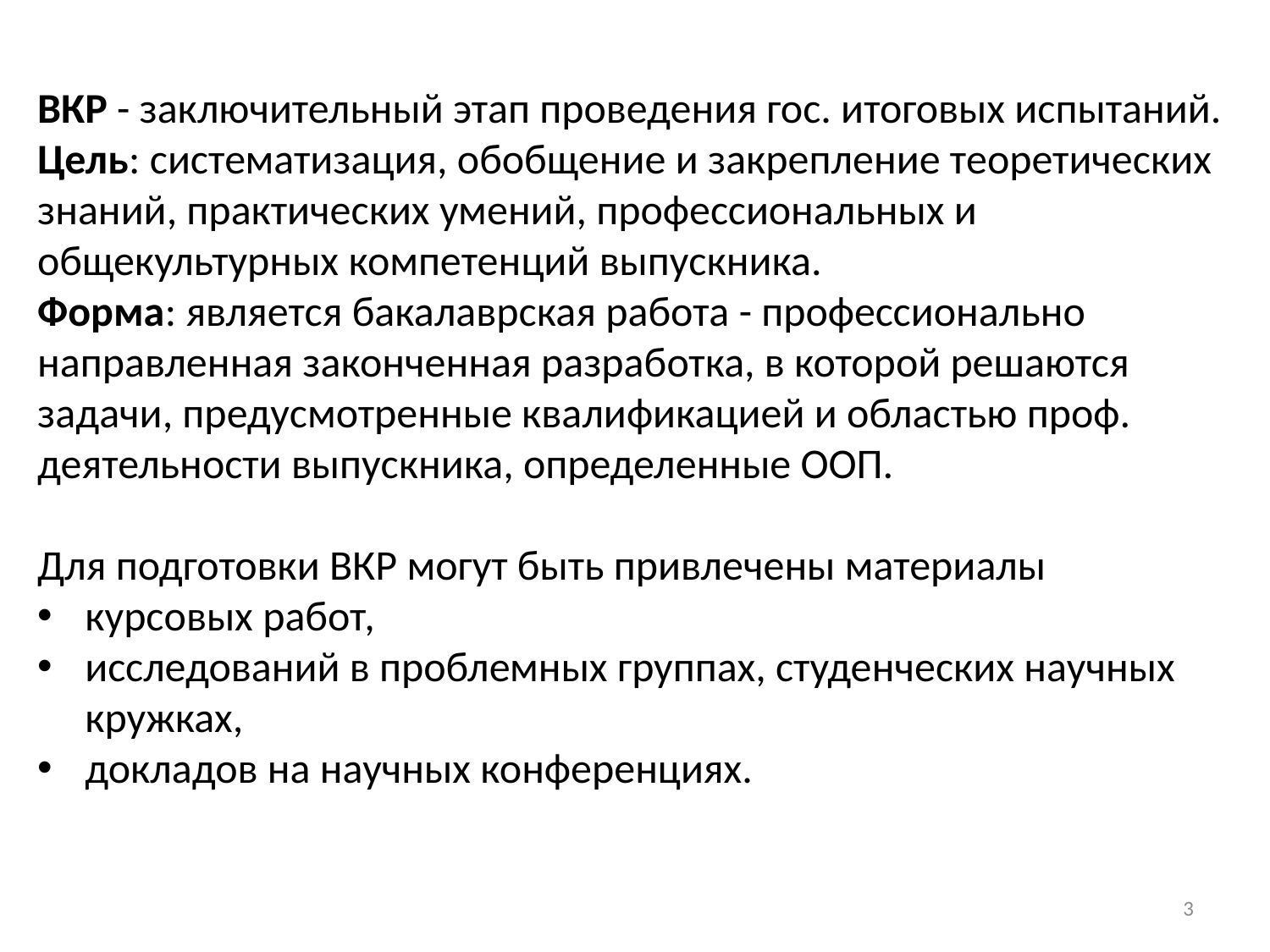

ВКР - заключительный этап проведения гос. итоговых испытаний. Цель: систематизация, обобщение и закрепление теоретических знаний, практических умений, профессиональных и общекультурных компетенций выпускника.
Форма: является бакалаврская работа - профессионально направленная законченная разработка, в которой решаются задачи, предусмотренные квалификацией и областью проф. деятельности выпускника, определенные ООП.

Для подготовки ВКР могут быть привлечены материалы
курсовых работ,
исследований в проблемных группах, студенческих научных кружках,
докладов на научных конференциях.
3